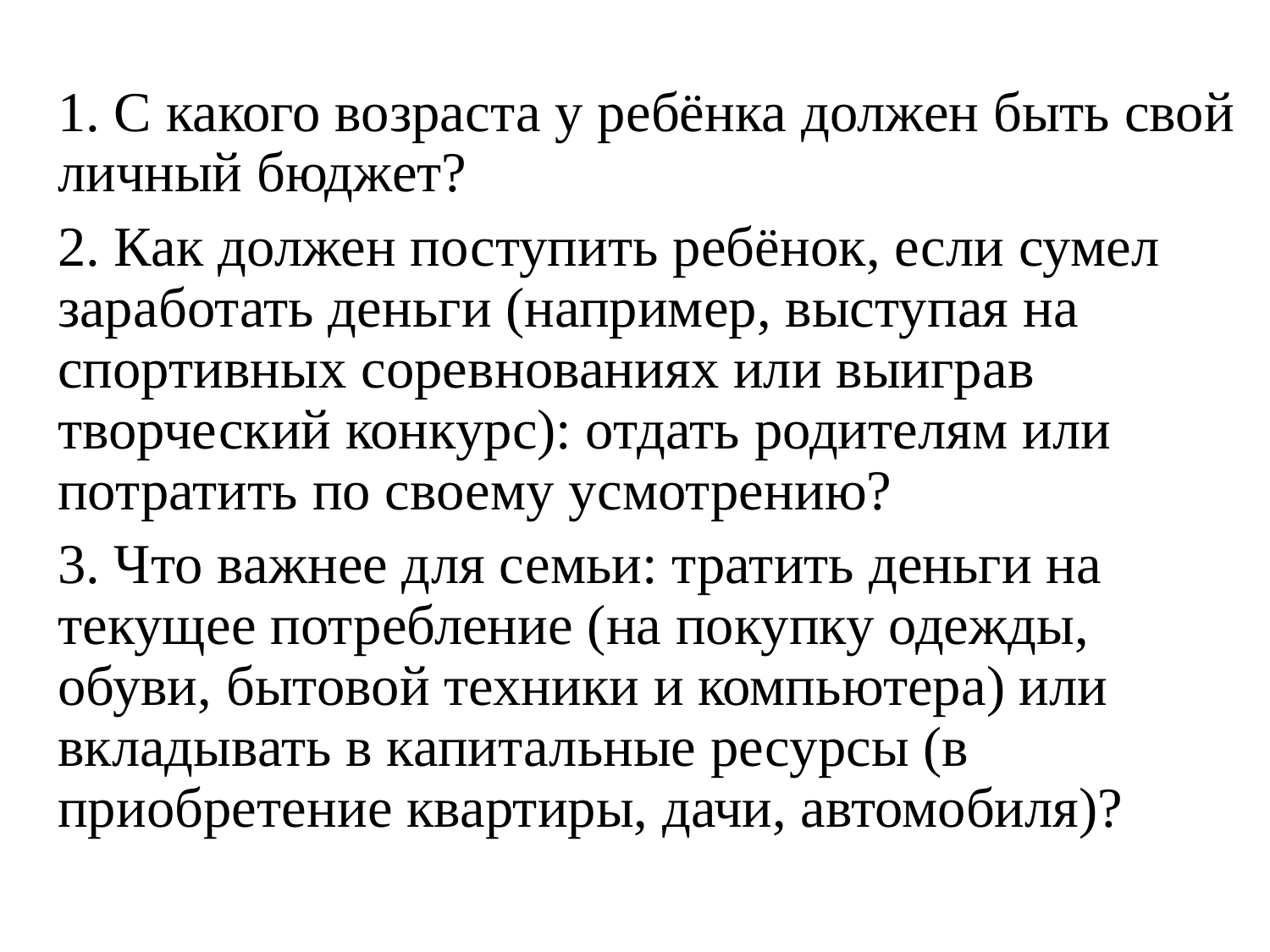

1. С какого возраста у ребёнка должен быть свой личный бюджет?
2. Как должен поступить ребёнок, если сумел заработать деньги (например, выступая на спортивных соревнованиях или выиграв творческий конкурс): отдать родителям или потратить по своему усмотрению?
3. Что важнее для семьи: тратить деньги на текущее потребление (на покупку одежды, обуви, бытовой техники и компьютера) или вкладывать в капитальные ресурсы (в приобретение квартиры, дачи, автомобиля)?